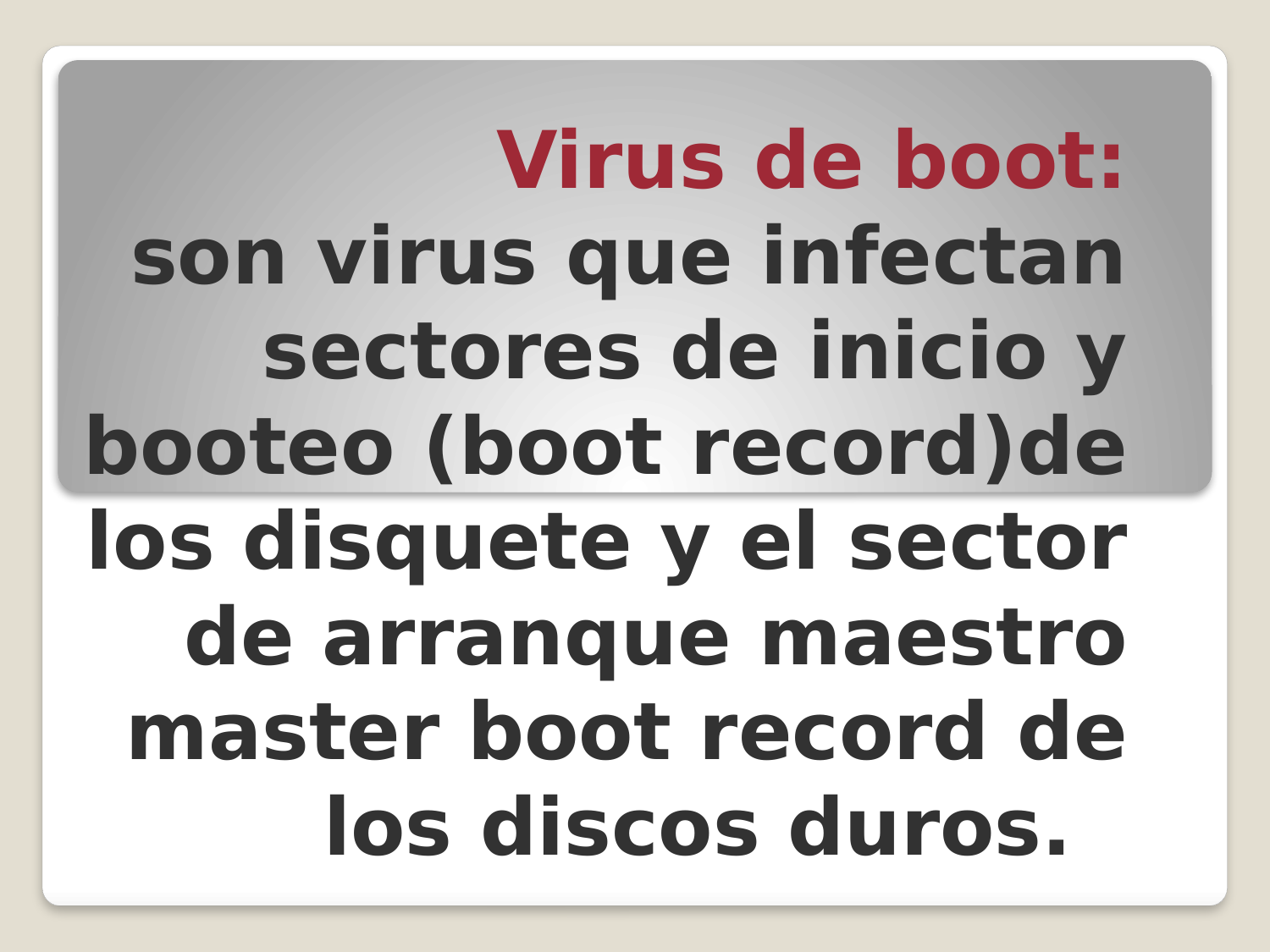

# Virus de boot: son virus que infectan sectores de inicio y booteo (boot record)de los disquete y el sector de arranque maestro master boot record de los discos duros.